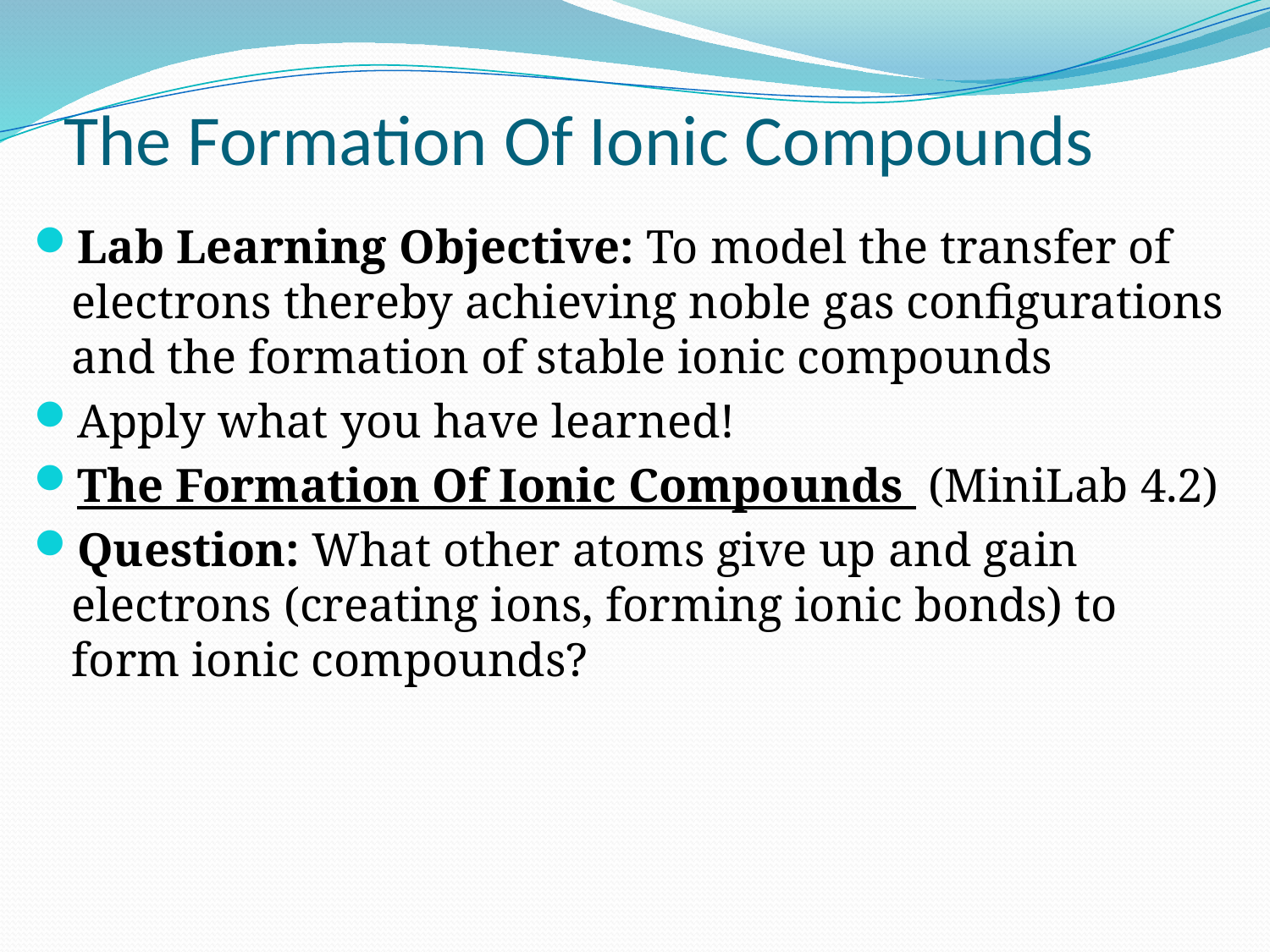

# The Formation Of Ionic Compounds
Lab Learning Objective: To model the transfer of electrons thereby achieving noble gas configurations and the formation of stable ionic compounds
Apply what you have learned!
The Formation Of Ionic Compounds  (MiniLab 4.2)
Question: What other atoms give up and gain electrons (creating ions, forming ionic bonds) to form ionic compounds?